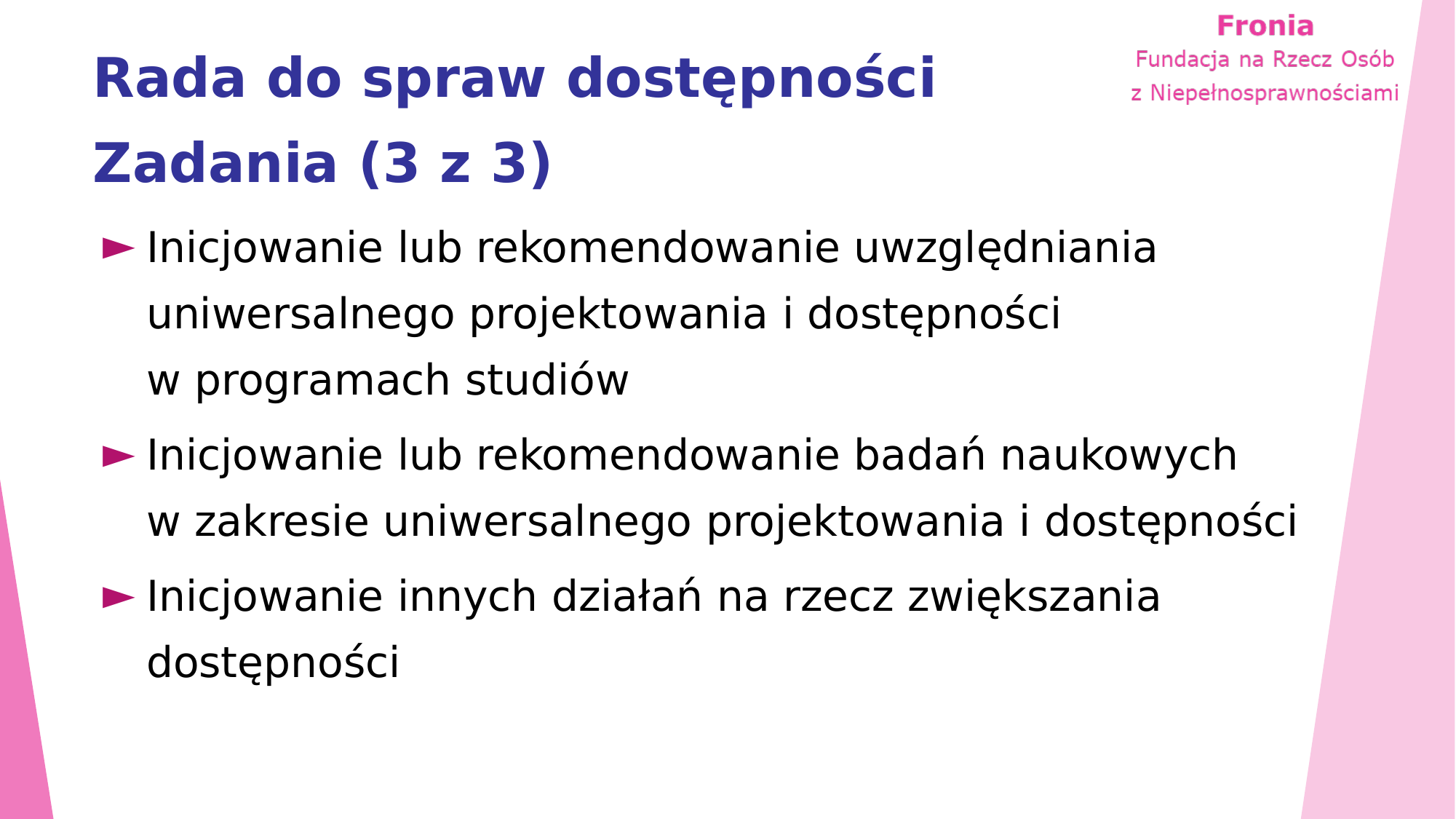

# Rada do spraw dostępności Zadania (3 z 3)
Inicjowanie lub rekomendowanie uwzględniania uniwersalnego projektowania i dostępności w programach studiów
Inicjowanie lub rekomendowanie badań naukowych w zakresie uniwersalnego projektowania i dostępności
Inicjowanie innych działań na rzecz zwiększania dostępności